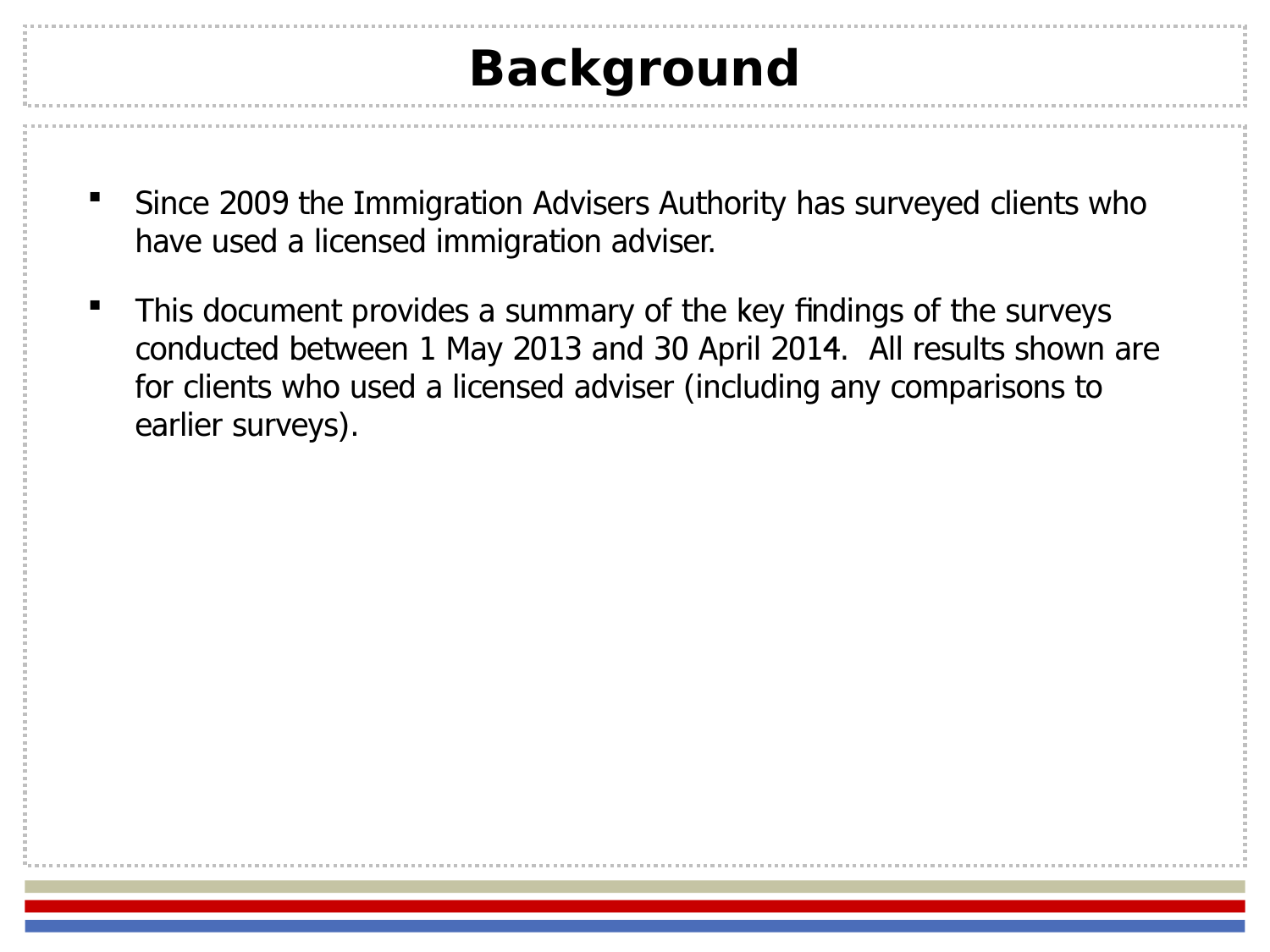

# Background
Since 2009 the Immigration Advisers Authority has surveyed clients who have used a licensed immigration adviser.
This document provides a summary of the key findings of the surveys conducted between 1 May 2013 and 30 April 2014.  All results shown are for clients who used a licensed adviser (including any comparisons to earlier surveys).

2